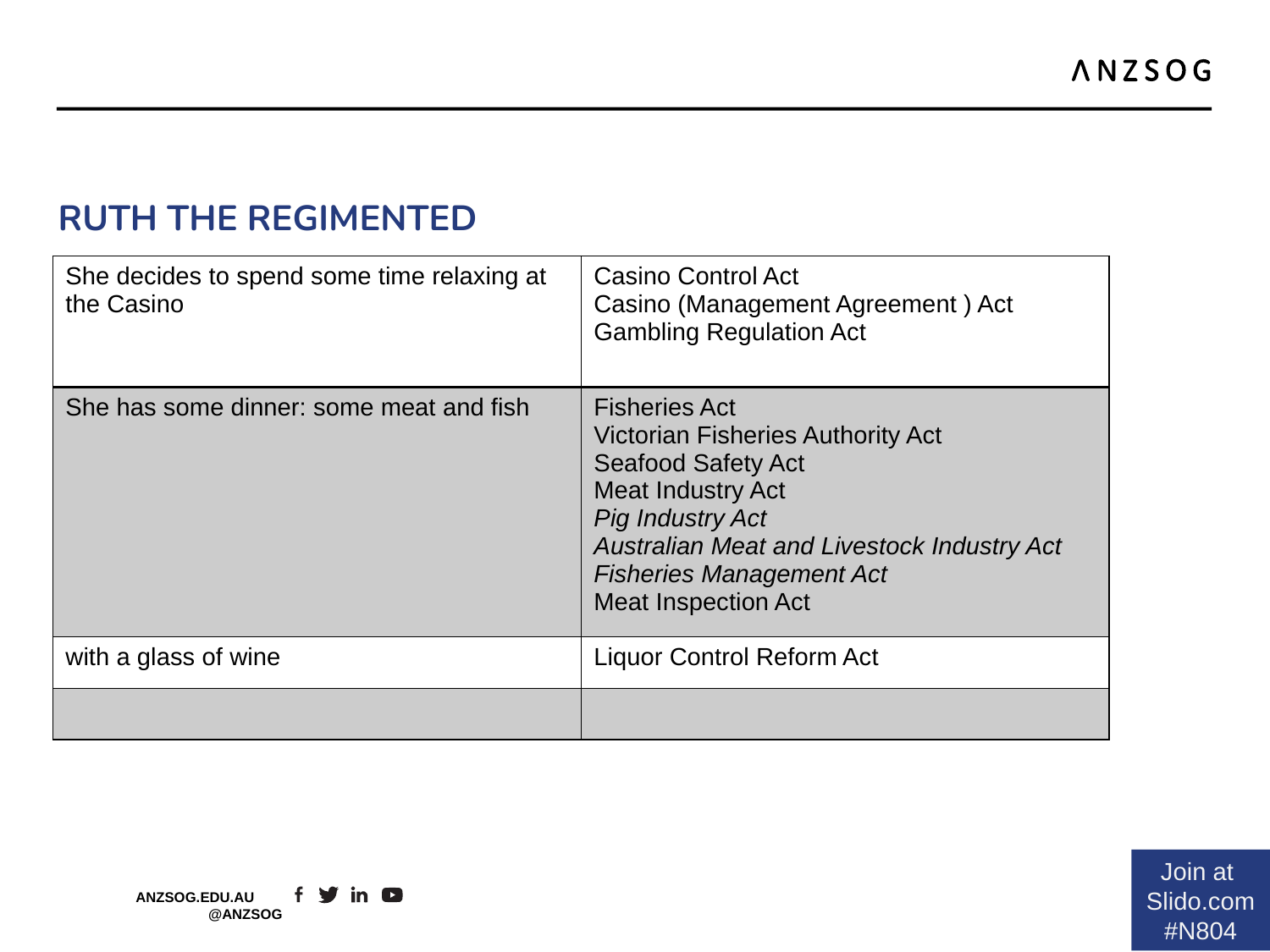

# RUTH the regimented
| She decides to spend some time relaxing at the Casino | Casino Control Act Casino (Management Agreement ) Act Gambling Regulation Act |
| --- | --- |
| She has some dinner: some meat and fish | Fisheries Act Victorian Fisheries Authority Act Seafood Safety Act Meat Industry Act Pig Industry Act Australian Meat and Livestock Industry Act Fisheries Management Act Meat Inspection Act |
| with a glass of wine | Liquor Control Reform Act |
|  |  |
Join at
Slido.com
#N804